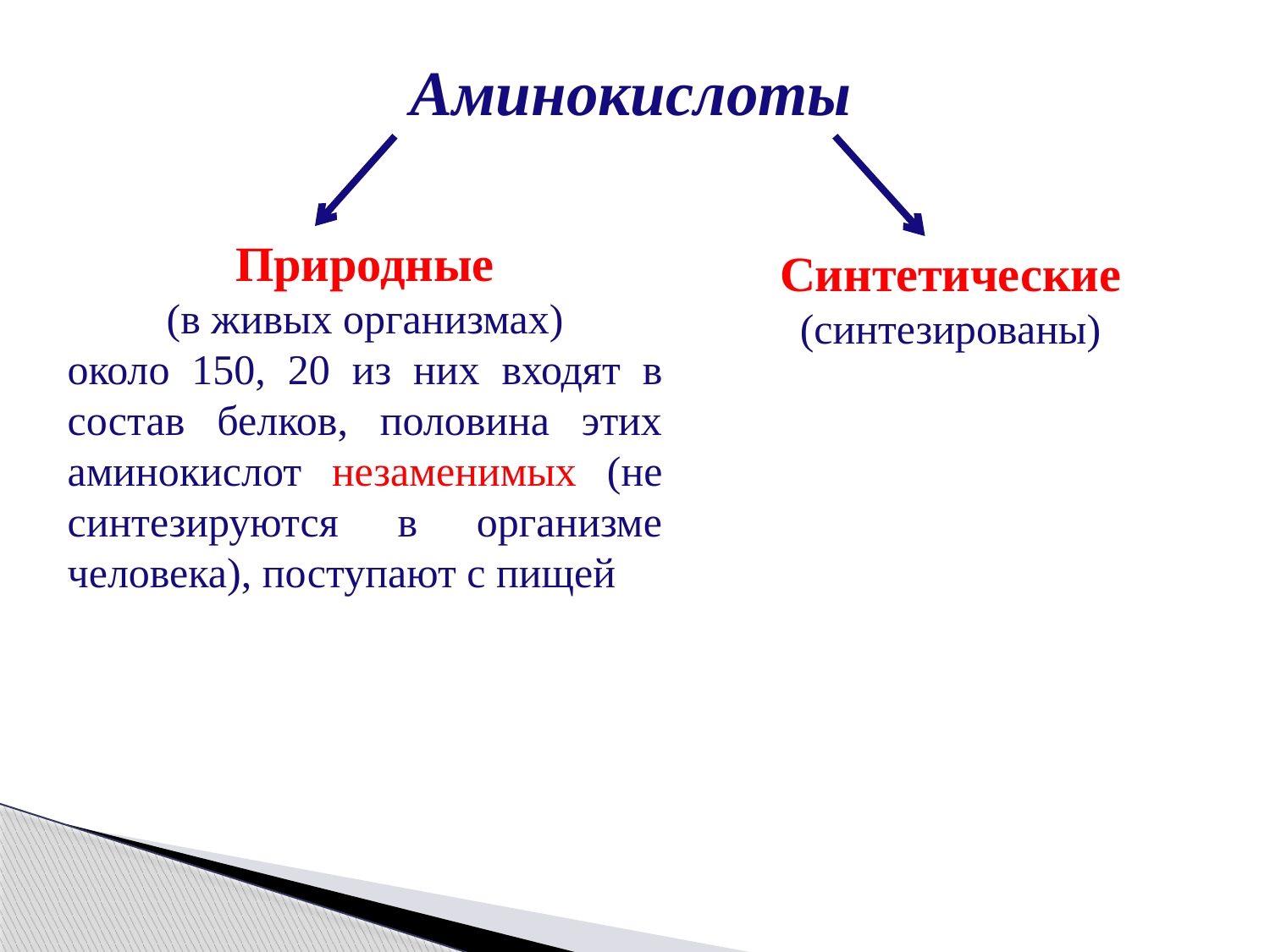

Аминокислоты
Природные
(в живых организмах)
около 150, 20 из них входят в состав белков, половина этих аминокислот незаменимых (не синтезируются в организме человека), поступают с пищей
Синтетические
(синтезированы)